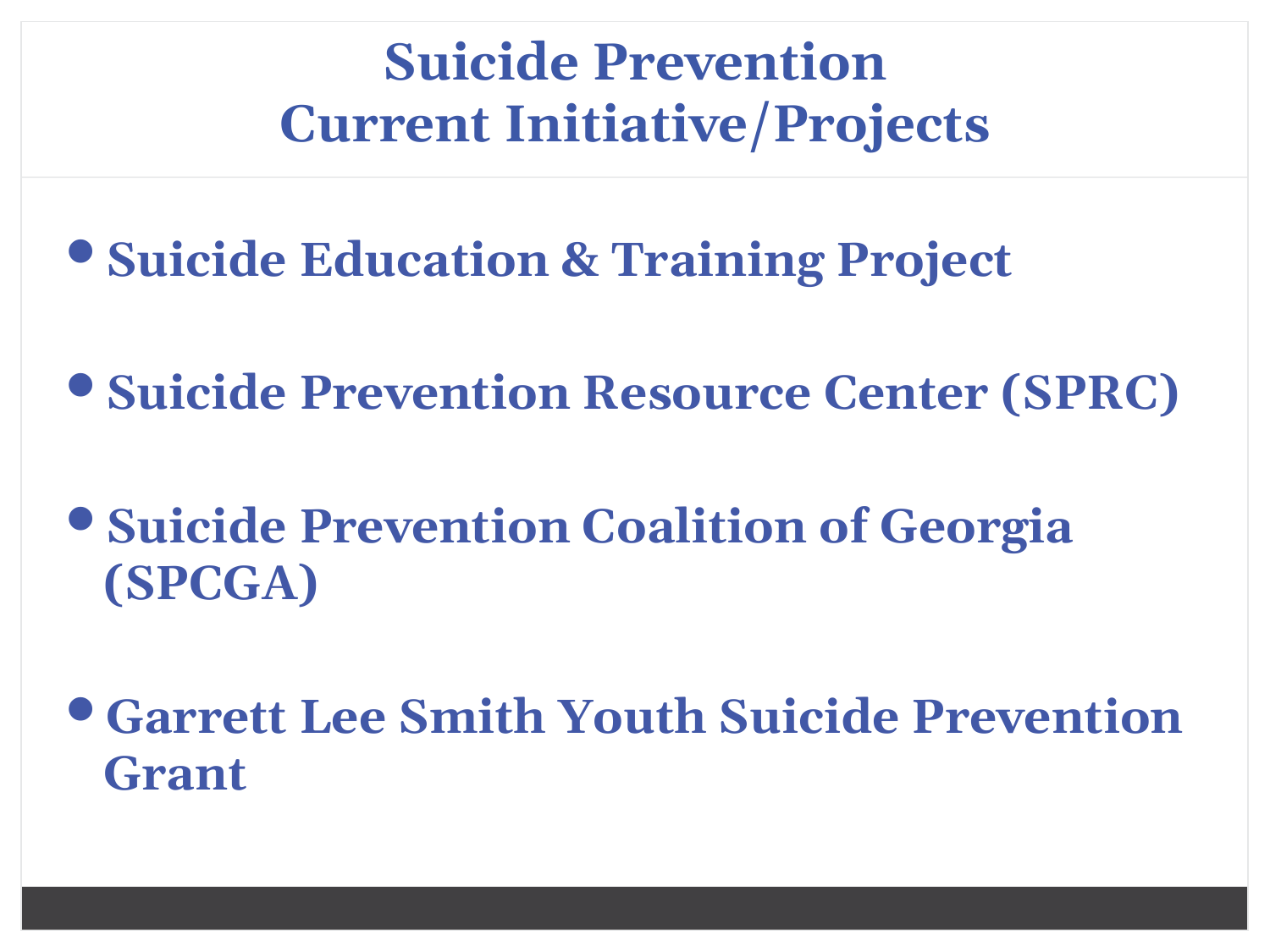

# Suicide Prevention Current Initiative/Projects
Suicide Education & Training Project

Suicide Prevention Resource Center (SPRC)

Suicide Prevention Coalition of Georgia (SPCGA)

Garrett Lee Smith Youth Suicide Prevention Grant